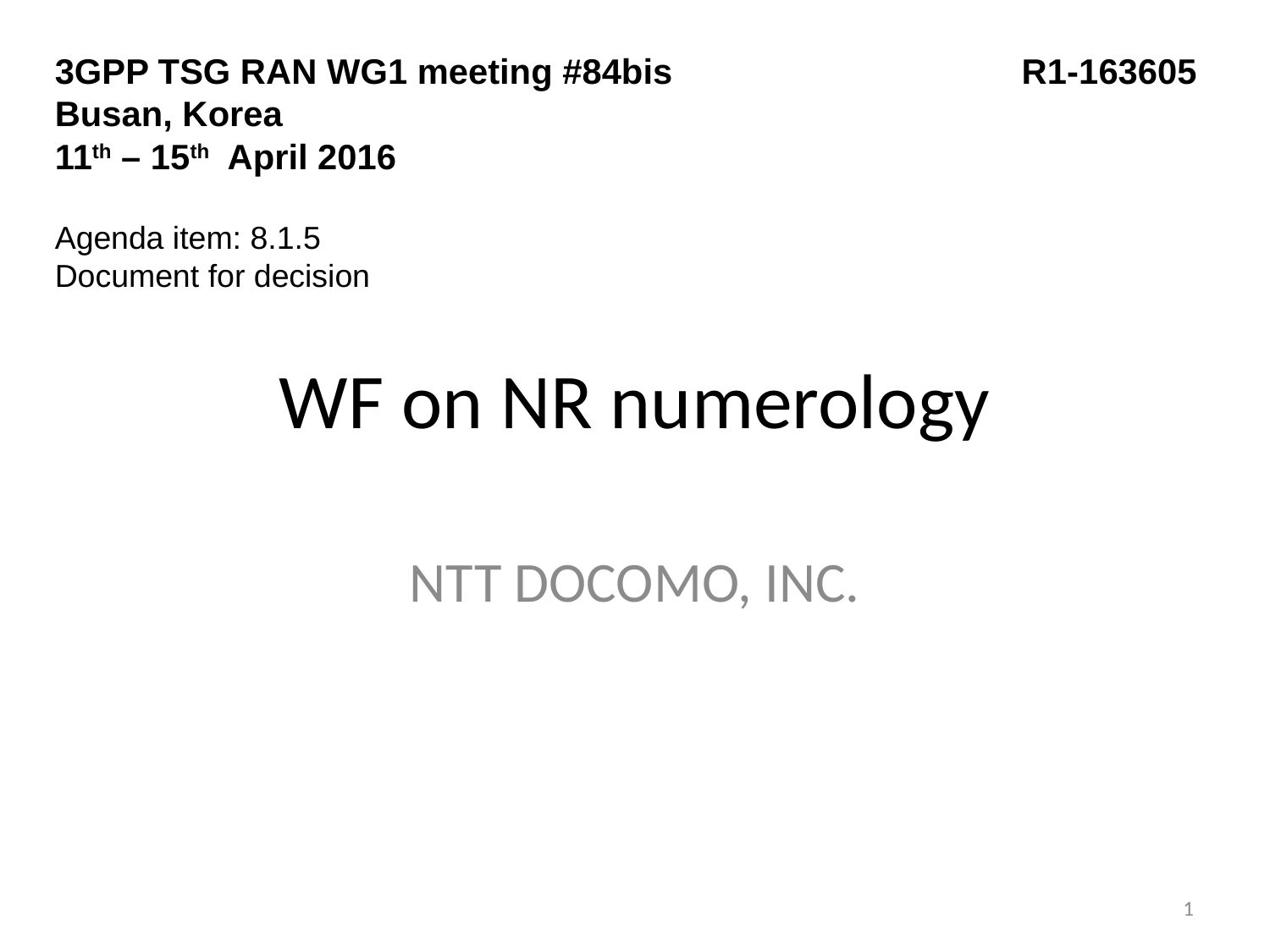

3GPP TSG RAN WG1 meeting #84bis			        R1-163605
Busan, Korea
11th – 15th  April 2016
Agenda item: 8.1.5
Document for decision
# WF on NR numerology
NTT DOCOMO, INC.
1